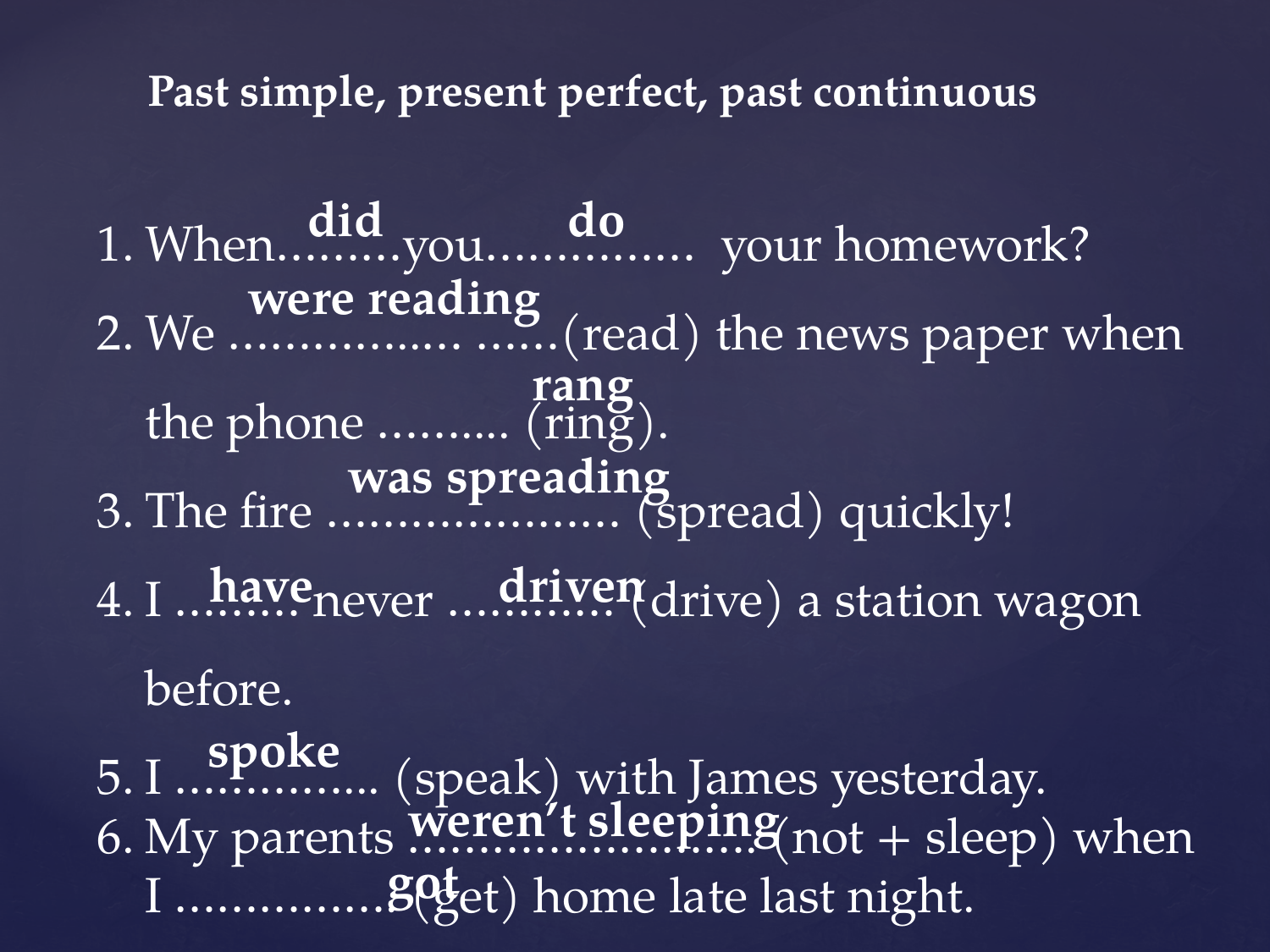

Past simple, present perfect, past continuous

When………you……………  your homework?
We …………..… ……(read) the news paper when the phone …….... (ring).
The fire ………………… (spread) quickly!
I ……… never ………… (drive) a station wagon before.
I …………... (speak) with James yesterday.
My parents ……………………. (not + sleep) when I ……………. (get) home late last night.
did               do
were reading
rang
was spreading
have               driven
spoke
weren’t sleeping
got